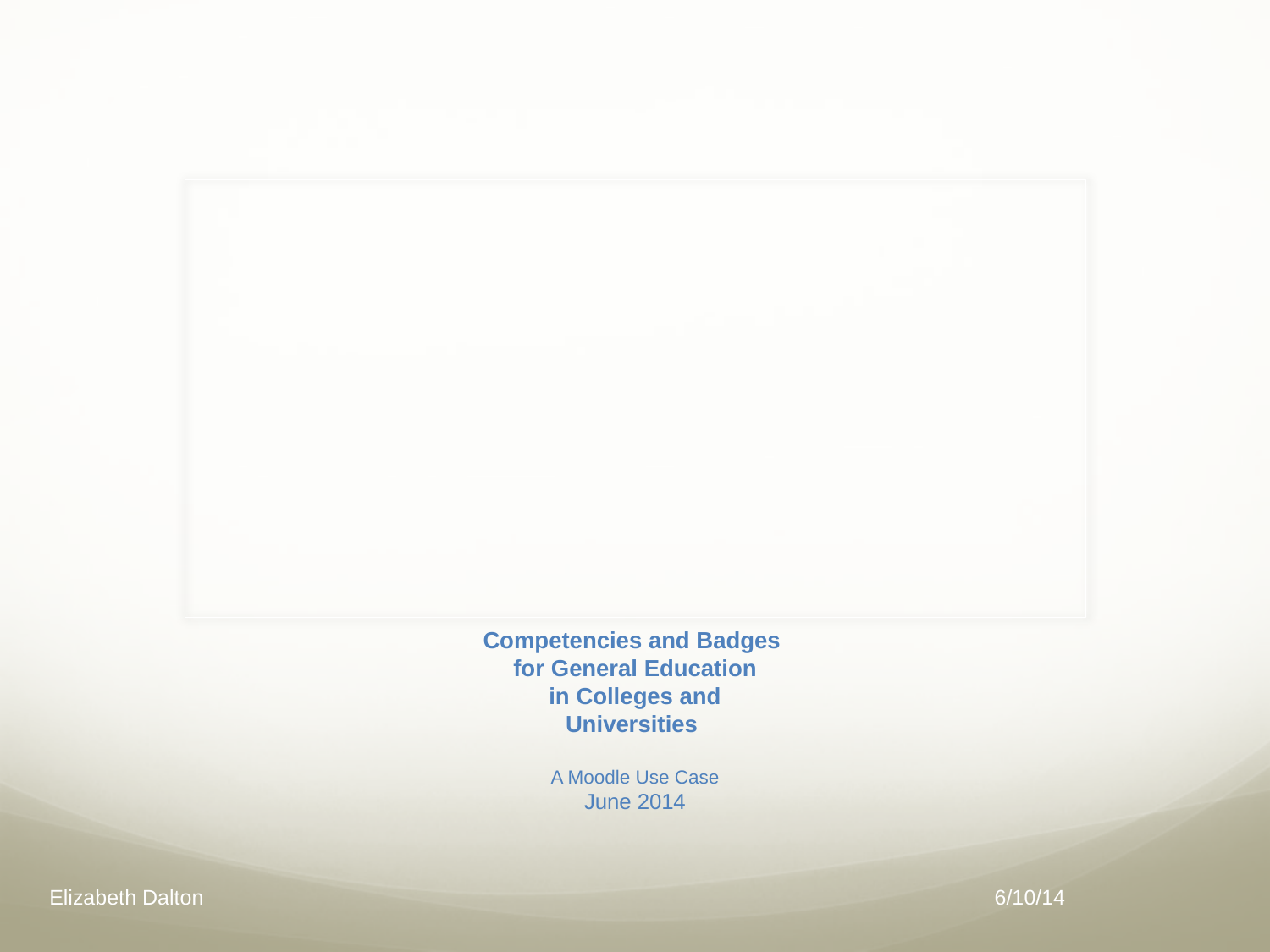

# Competencies and Badges for General Education in Colleges and Universities A Moodle Use Case June 2014
Elizabeth Dalton
6/10/14